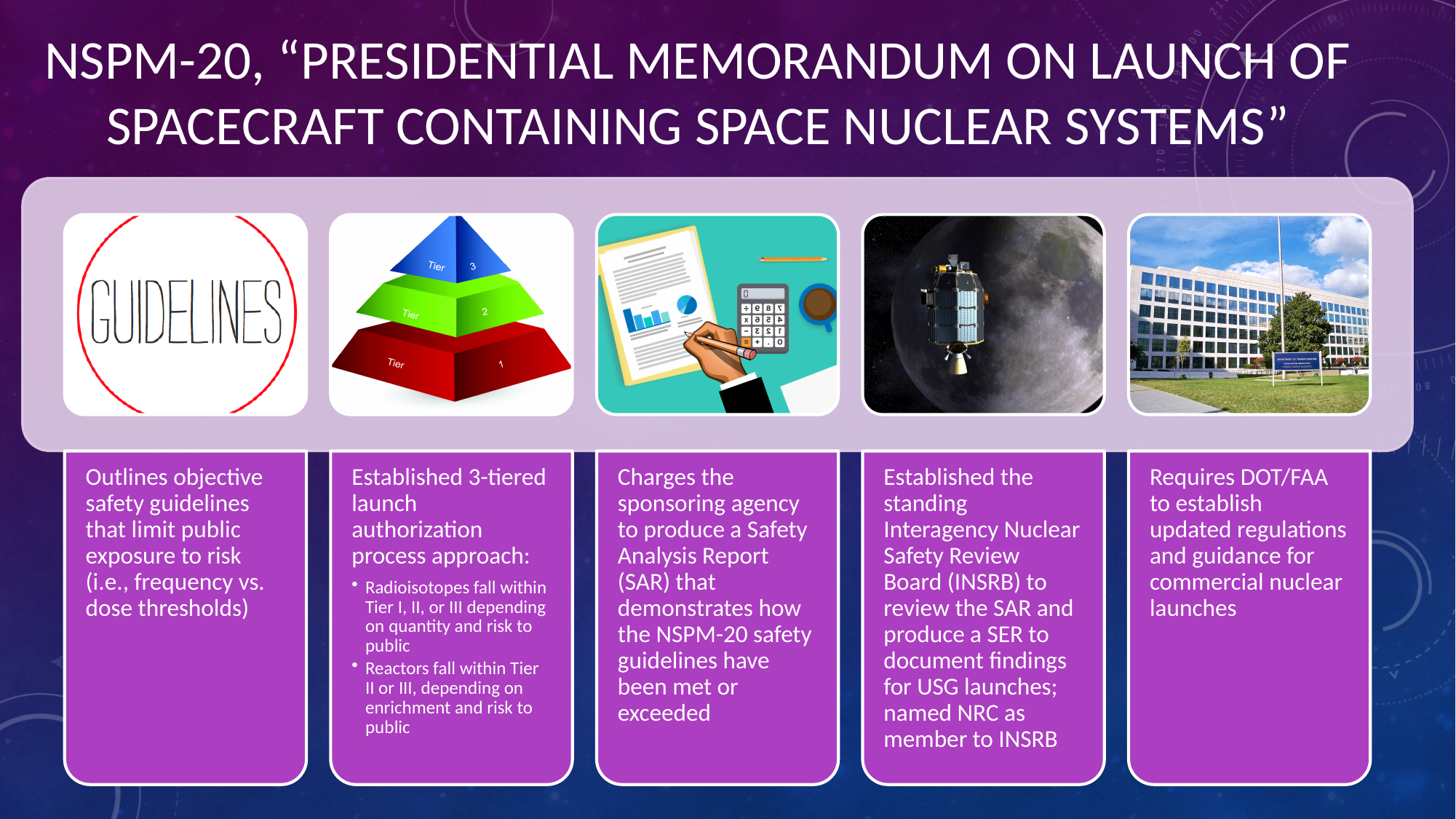

NSPM-20, “PRESIDENTIAL MEMORANDUM ON LAUNCH OF SPACECRAFT CONTAINING SPACE NUCLEAR SYSTEMS”
Outlines objective safety guidelines that limit public exposure to risk (i.e., frequency vs. dose thresholds)
Established 3-tiered launch authorization process approach:
Radioisotopes fall within Tier I, II, or III depending on quantity and risk to public
Reactors fall within Tier II or III, depending on enrichment and risk to public
Charges the sponsoring agency to produce a Safety Analysis Report (SAR) that demonstrates how the NSPM-20 safety guidelines have been met or exceeded
Established the standing Interagency Nuclear Safety Review Board (INSRB) to review the SAR and produce a SER to document findings for USG launches; named NRC as member to INSRB
Requires DOT/FAA to establish updated regulations and guidance for commercial nuclear launches